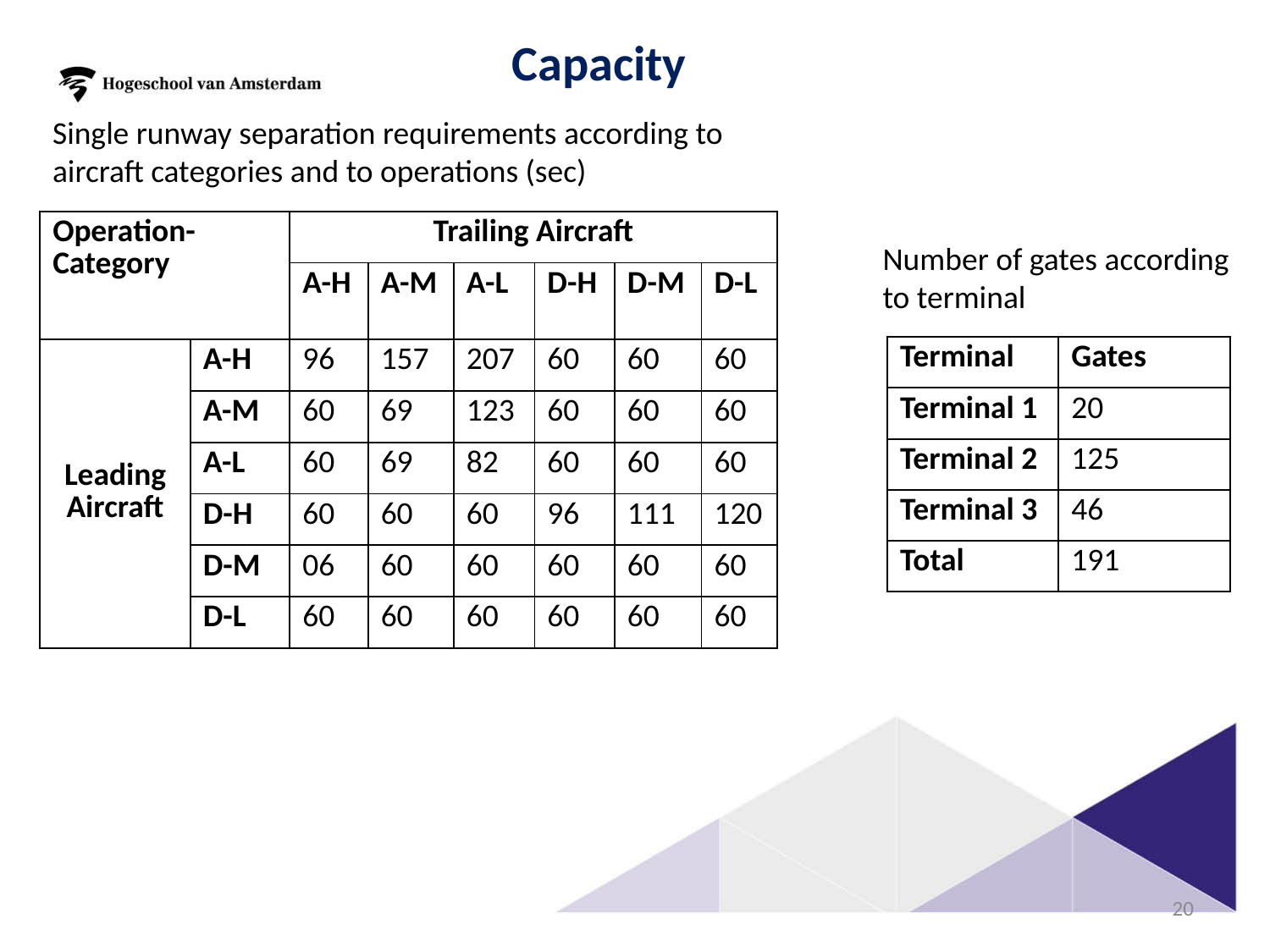

Capacity
Single runway separation requirements according to aircraft categories and to operations (sec)
| Operation-Category |  | Trailing Aircraft |  |  |  |  |  |
| --- | --- | --- | --- | --- | --- | --- | --- |
|  |  | A-H | A-M | A-L | D-H | D-M | D-L |
| Leading Aircraft | A-H | 96 | 157 | 207 | 60 | 60 | 60 |
|  | A-M | 60 | 69 | 123 | 60 | 60 | 60 |
|  | A-L | 60 | 69 | 82 | 60 | 60 | 60 |
|  | D-H | 60 | 60 | 60 | 96 | 111 | 120 |
|  | D-M | 06 | 60 | 60 | 60 | 60 | 60 |
|  | D-L | 60 | 60 | 60 | 60 | 60 | 60 |
Number of gates according to terminal
| Terminal | Gates |
| --- | --- |
| Terminal 1 | 20 |
| Terminal 2 | 125 |
| Terminal 3 | 46 |
| Total | 191 |
20